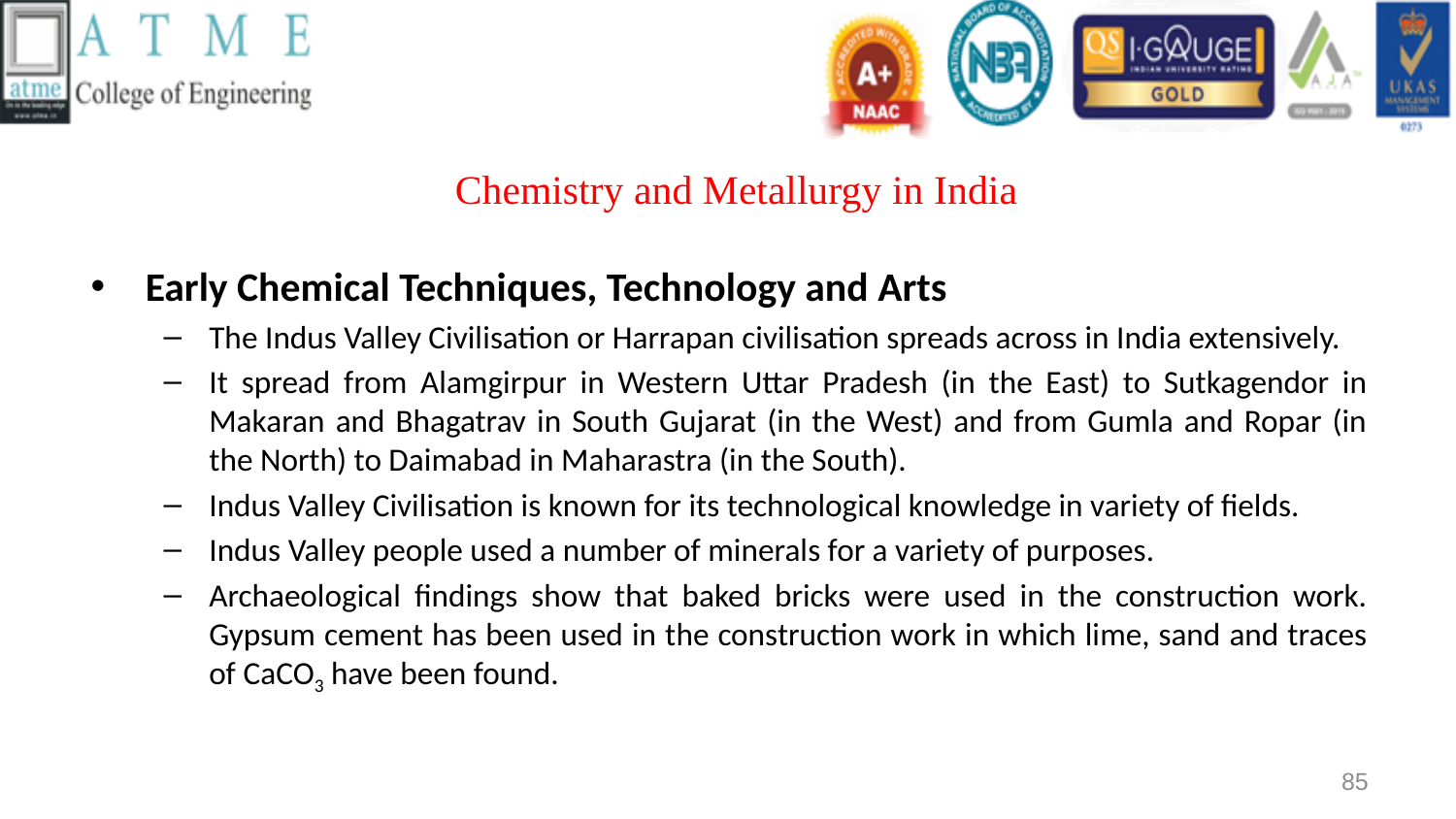

# Chemistry and Metallurgy in India
Early Chemical Techniques, Technology and Arts
The Indus Valley Civilisation or Harrapan civilisation spreads across in India extensively.
It spread from Alamgirpur in Western Uttar Pradesh (in the East) to Sutkagendor in Makaran and Bhagatrav in South Gujarat (in the West) and from Gumla and Ropar (in the North) to Daimabad in Maharastra (in the South).
Indus Valley Civilisation is known for its technological knowledge in variety of fields.
Indus Valley people used a number of minerals for a variety of purposes.
Archaeological findings show that baked bricks were used in the construction work. Gypsum cement has been used in the construction work in which lime, sand and traces of CaCO3 have been found.
85